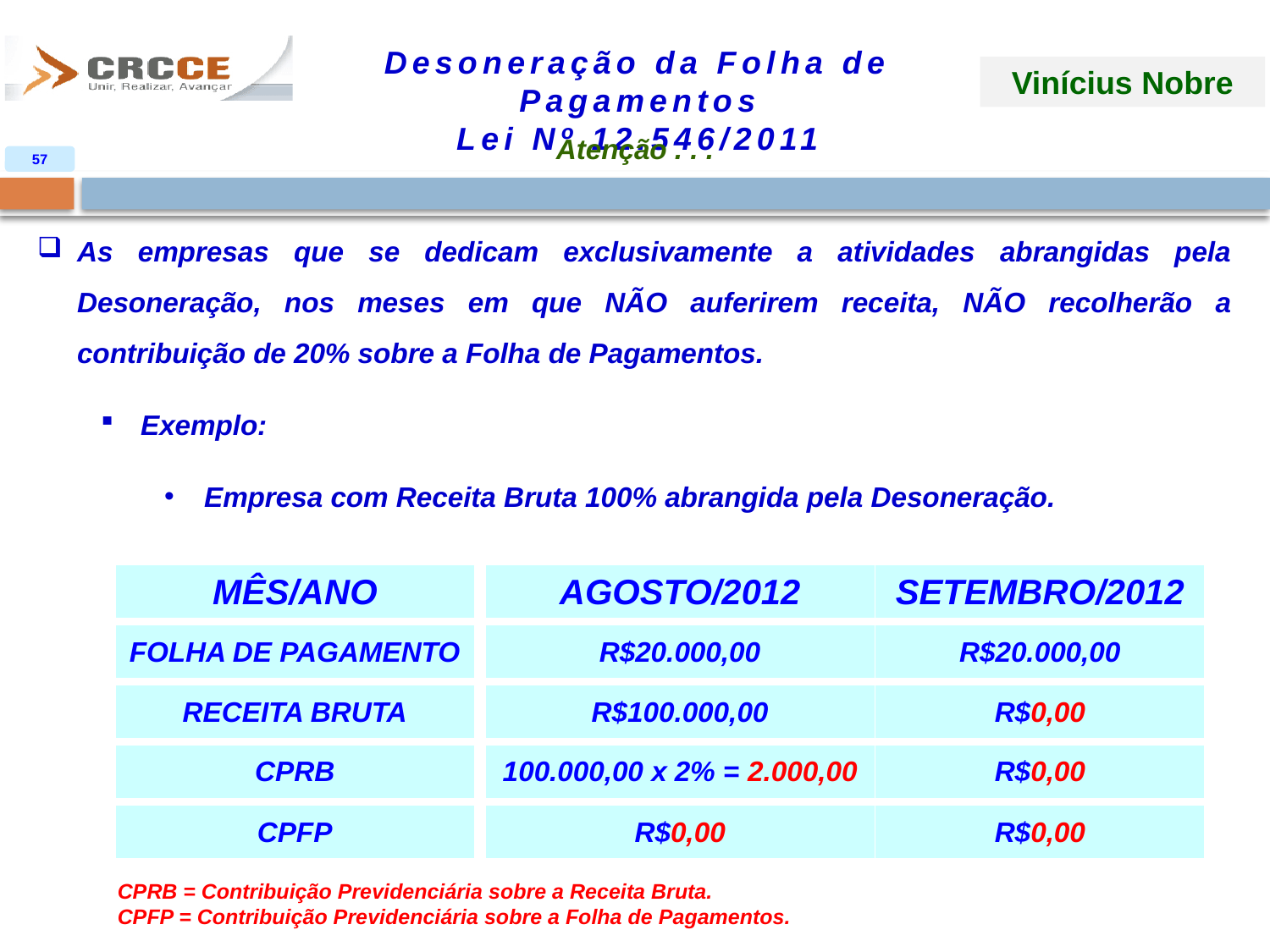

Atenção . . .
57
As empresas que se dedicam exclusivamente a atividades abrangidas pela Desoneração, nos meses em que NÃO auferirem receita, NÃO recolherão a contribuição de 20% sobre a Folha de Pagamentos.
Exemplo:
Empresa com Receita Bruta 100% abrangida pela Desoneração.
| AGOSTO/2012 |
| --- |
| SETEMBRO/2012 |
| --- |
| MÊS/ANO |
| --- |
| R$20.000,00 |
| --- |
| R$20.000,00 |
| --- |
| FOLHA DE PAGAMENTO |
| --- |
| R$100.000,00 |
| --- |
| R$0,00 |
| --- |
| RECEITA BRUTA |
| --- |
| 100.000,00 x 2% = 2.000,00 |
| --- |
| R$0,00 |
| --- |
| CPRB |
| --- |
| R$0,00 |
| --- |
| R$0,00 |
| --- |
| CPFP |
| --- |
CPRB = Contribuição Previdenciária sobre a Receita Bruta.
CPFP = Contribuição Previdenciária sobre a Folha de Pagamentos.